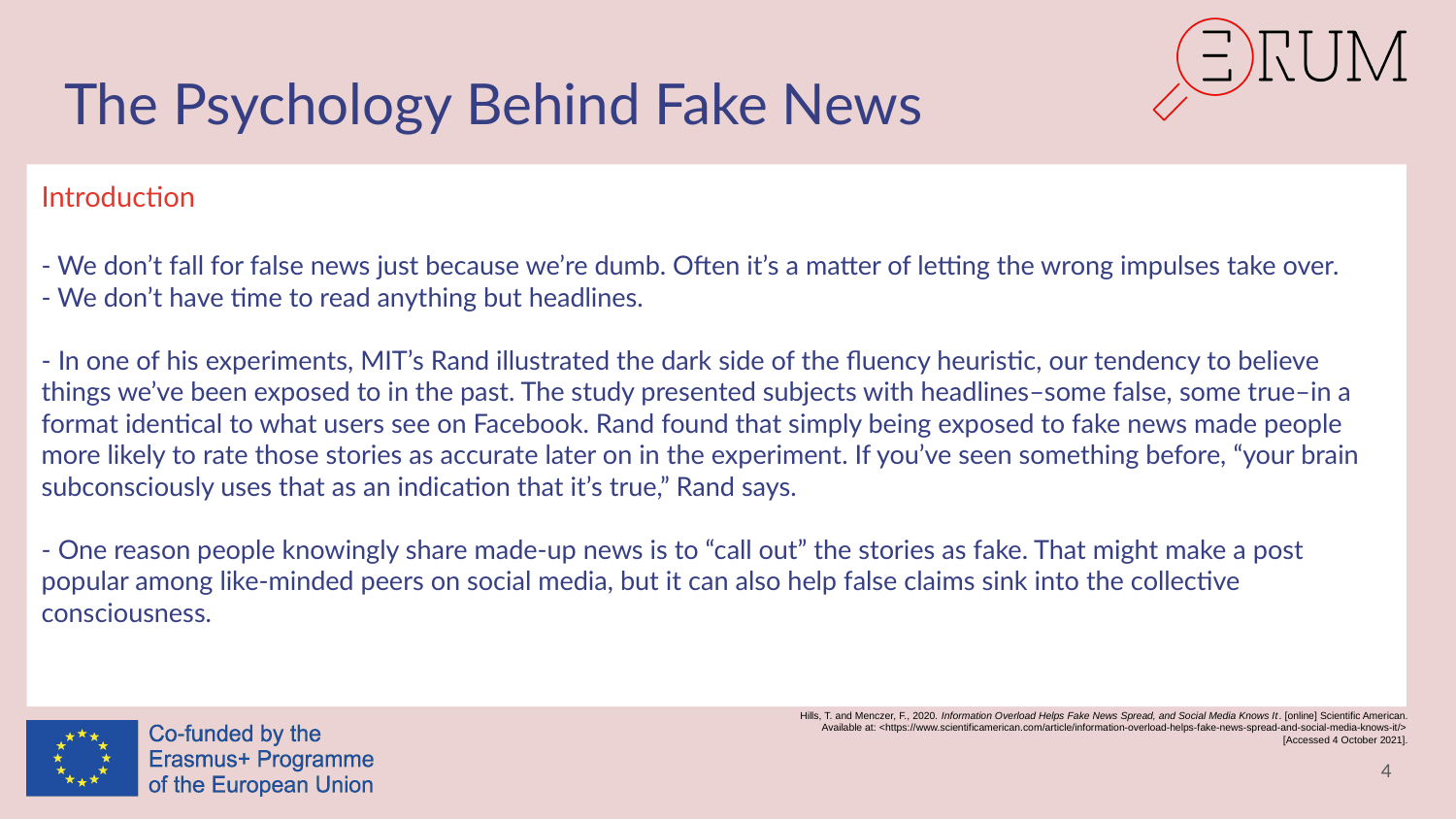

# The Psychology Behind Fake News
Introduction
- We don’t fall for false news just because we’re dumb. Often it’s a matter of letting the wrong impulses take over.
- We don’t have time to read anything but headlines.

- In one of his experiments, MIT’s Rand illustrated the dark side of the fluency heuristic, our tendency to believe things we’ve been exposed to in the past. The study presented subjects with headlines–some false, some true–in a format identical to what users see on Facebook. Rand found that simply being exposed to fake news made people more likely to rate those stories as accurate later on in the experiment. If you’ve seen something before, “your brain subconsciously uses that as an indication that it’s true,” Rand says.

- One reason people knowingly share made-up news is to “call out” the stories as fake. That might make a post popular among like-minded peers on social media, but it can also help false claims sink into the collective consciousness.

Hills, T. and Menczer, F., 2020. Information Overload Helps Fake News Spread, and Social Media Knows It. [online] Scientific American. Available at: <https://www.scientificamerican.com/article/information-overload-helps-fake-news-spread-and-social-media-knows-it/> [Accessed 4 October 2021].
4